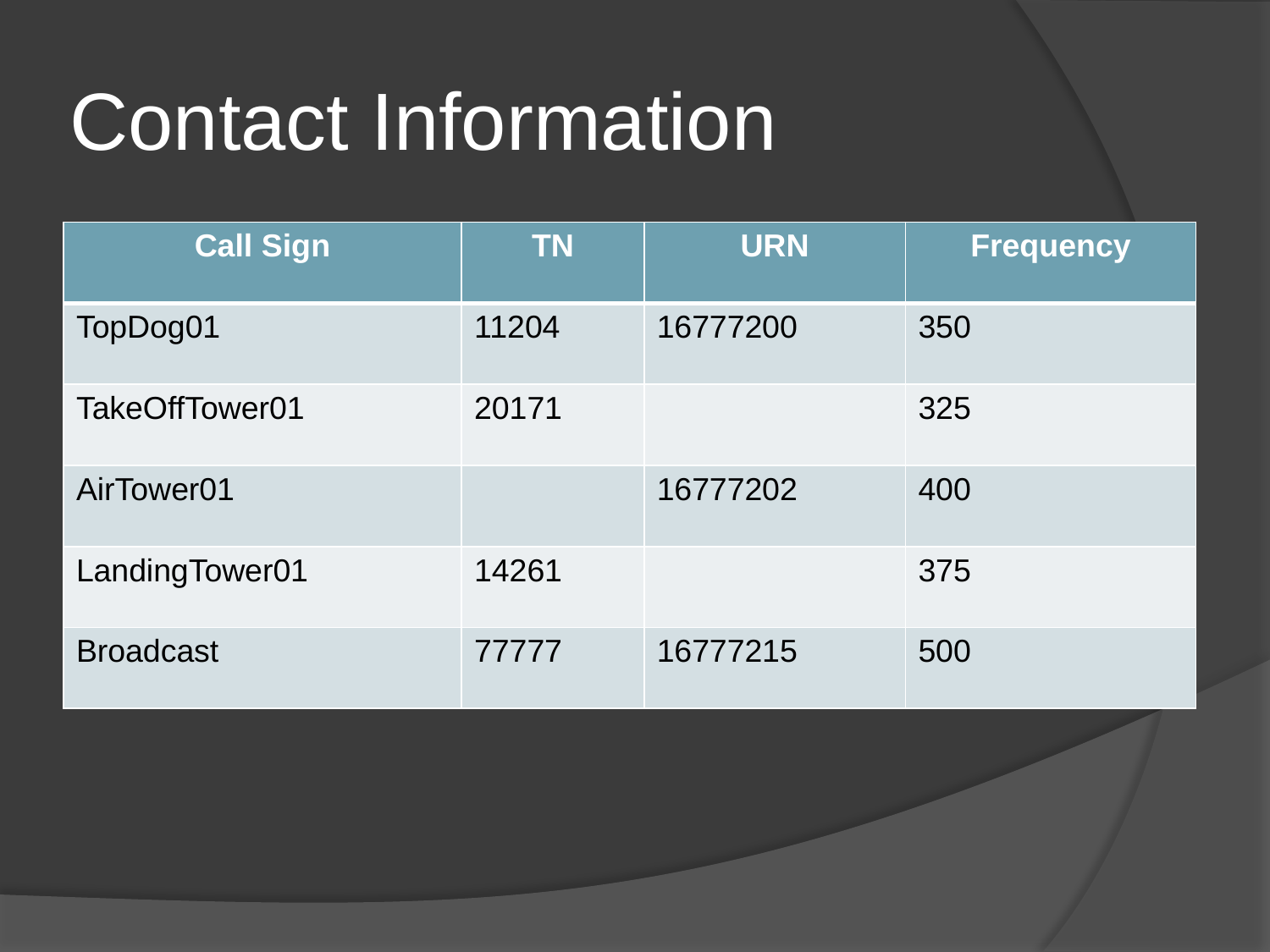

# Contact Information
| Call Sign | TN | URN | Frequency |
| --- | --- | --- | --- |
| TopDog01 | 11204 | 16777200 | 350 |
| TakeOffTower01 | 20171 |  | 325 |
| AirTower01 |  | 16777202 | 400 |
| LandingTower01 | 14261 |  | 375 |
| Broadcast | 77777 | 16777215 | 500 |